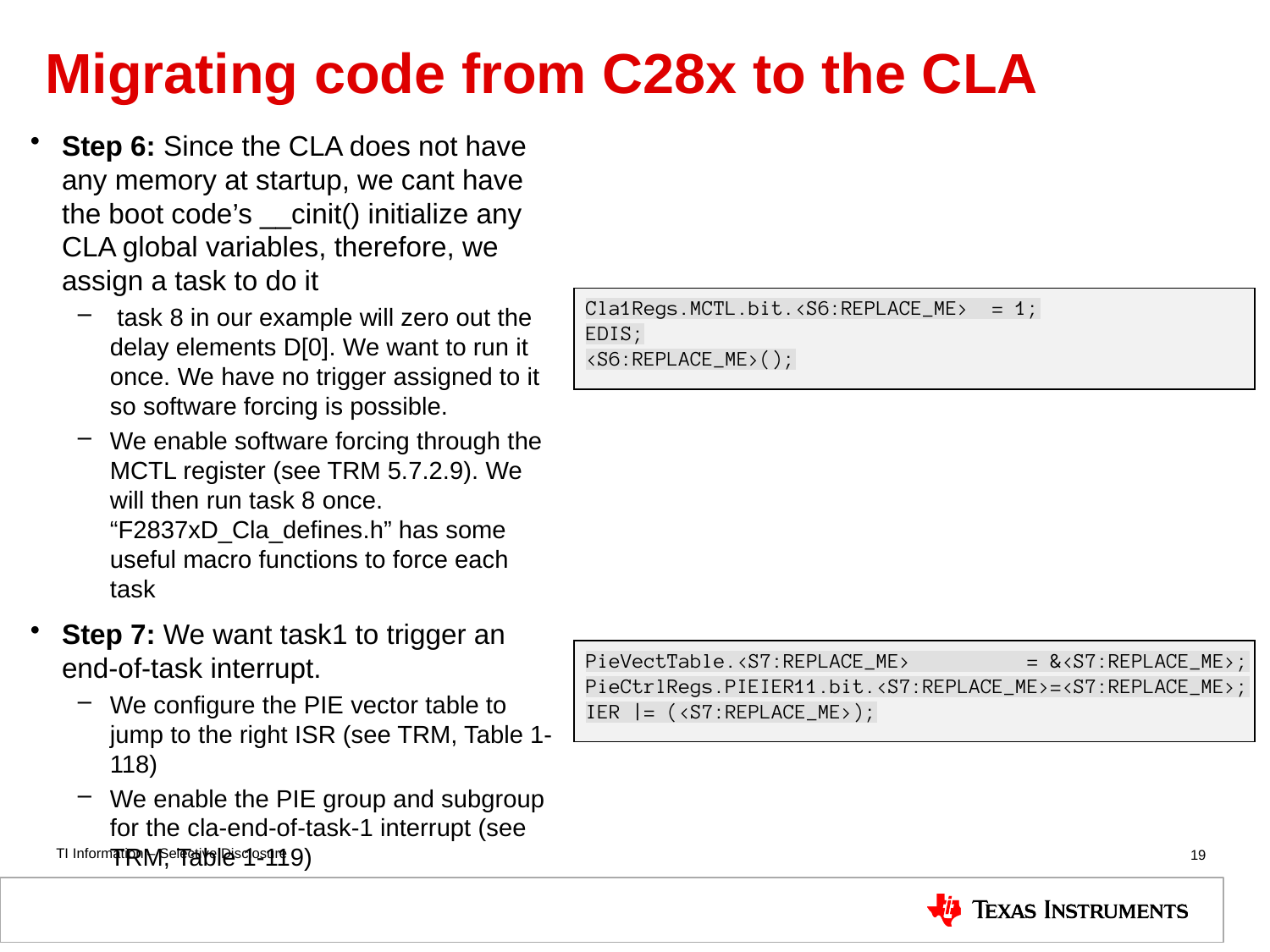

# Migrating code from C28x to the CLA
Step 6: Since the CLA does not have any memory at startup, we cant have the boot code’s __cinit() initialize any CLA global variables, therefore, we assign a task to do it
 task 8 in our example will zero out the delay elements D[0]. We want to run it once. We have no trigger assigned to it so software forcing is possible.
We enable software forcing through the MCTL register (see TRM 5.7.2.9). We will then run task 8 once. “F2837xD_Cla_defines.h” has some useful macro functions to force each task
Step 7: We want task1 to trigger an end-of-task interrupt.
We configure the PIE vector table to jump to the right ISR (see TRM, Table 1-118)
We enable the PIE group and subgroup for the cla-end-of-task-1 interrupt (see TRM, Table 1-119)

Cla1Regs.MCTL.bit.<S6:REPLACE_ME>  = 1;
EDIS;
<S6:REPLACE_ME>();
PieVectTable.<S7:REPLACE_ME>          = &<S7:REPLACE_ME>;
PieCtrlRegs.PIEIER11.bit.<S7:REPLACE_ME>=<S7:REPLACE_ME>;
IER |= (<S7:REPLACE_ME>);
19